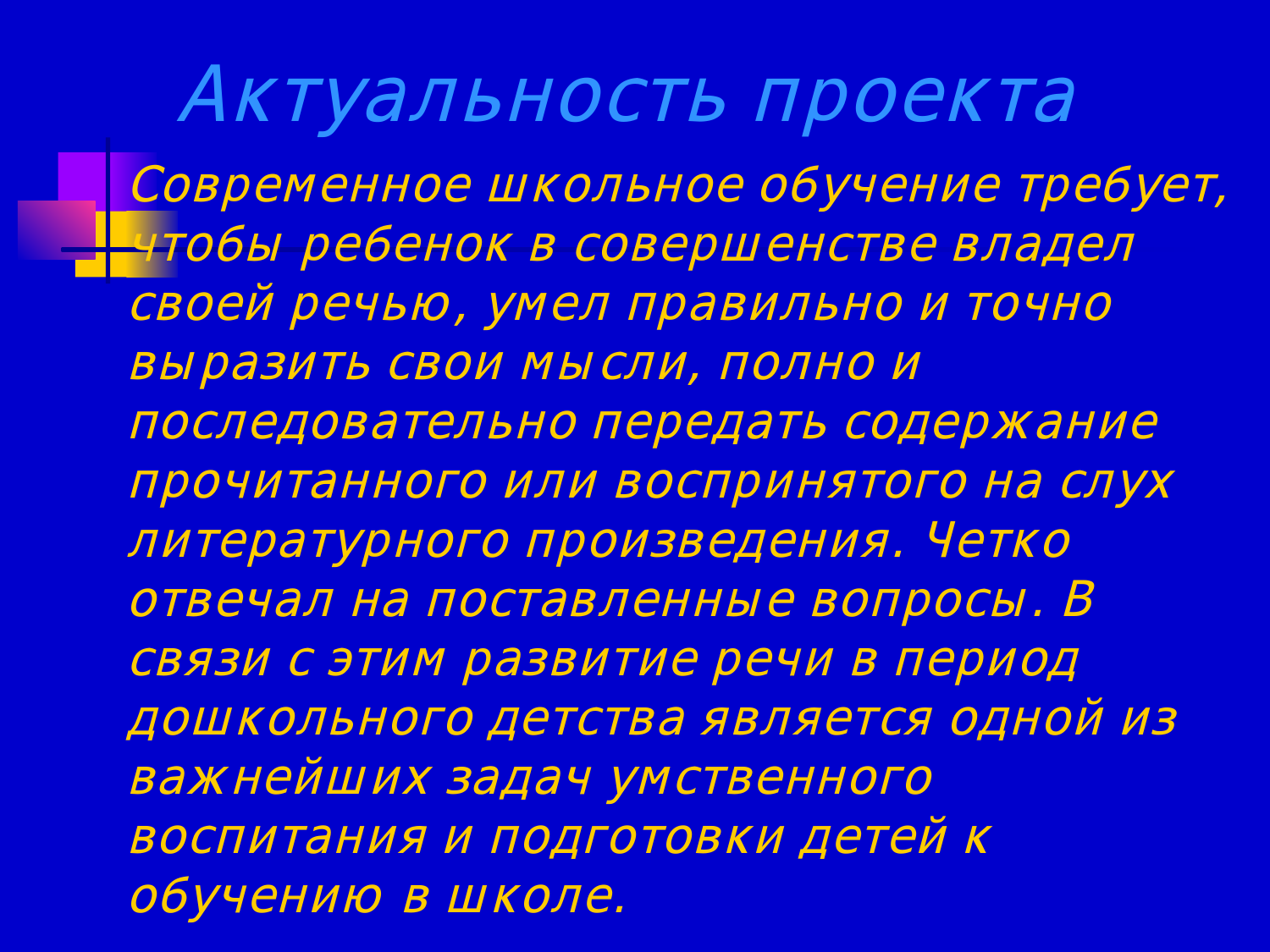

Современное школьное обучение требует, чтобы ребенок в совершенстве владел своей речью, умел правильно и точно выразить свои мысли, полно и последовательно передать содержание прочитанного или воспринятого на слух литературного произведения. Четко отвечал на поставленные вопросы. В связи с этим развитие речи в период дошкольного детства является одной из важнейших задач умственного воспитания и подготовки детей к обучению в школе.
# Актуальность проекта